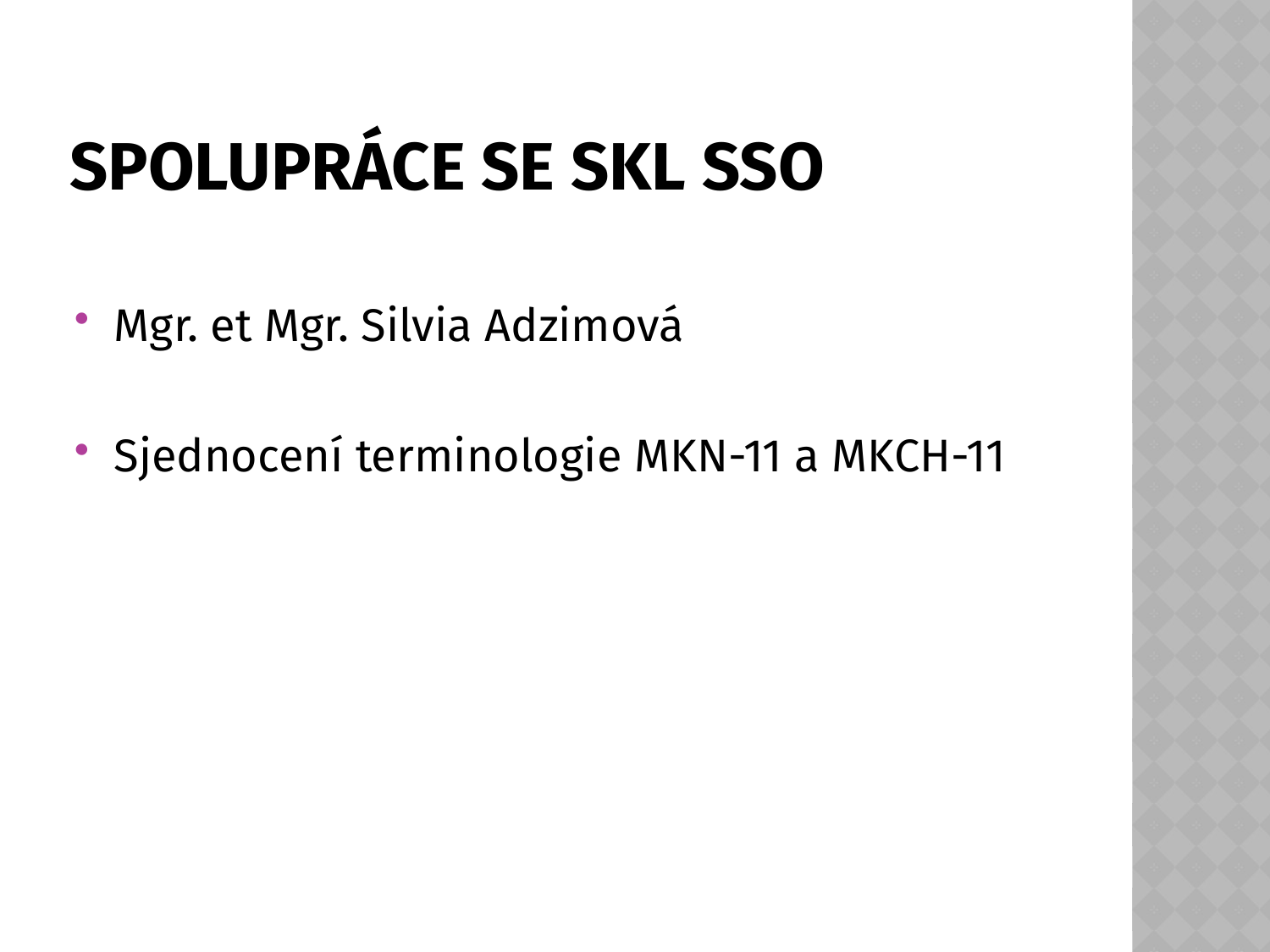

# Spolupráce se skl sso

Mgr. et Mgr. Silvia Adzimová

Sjednocení terminologie MKN-11 a MKCH-11